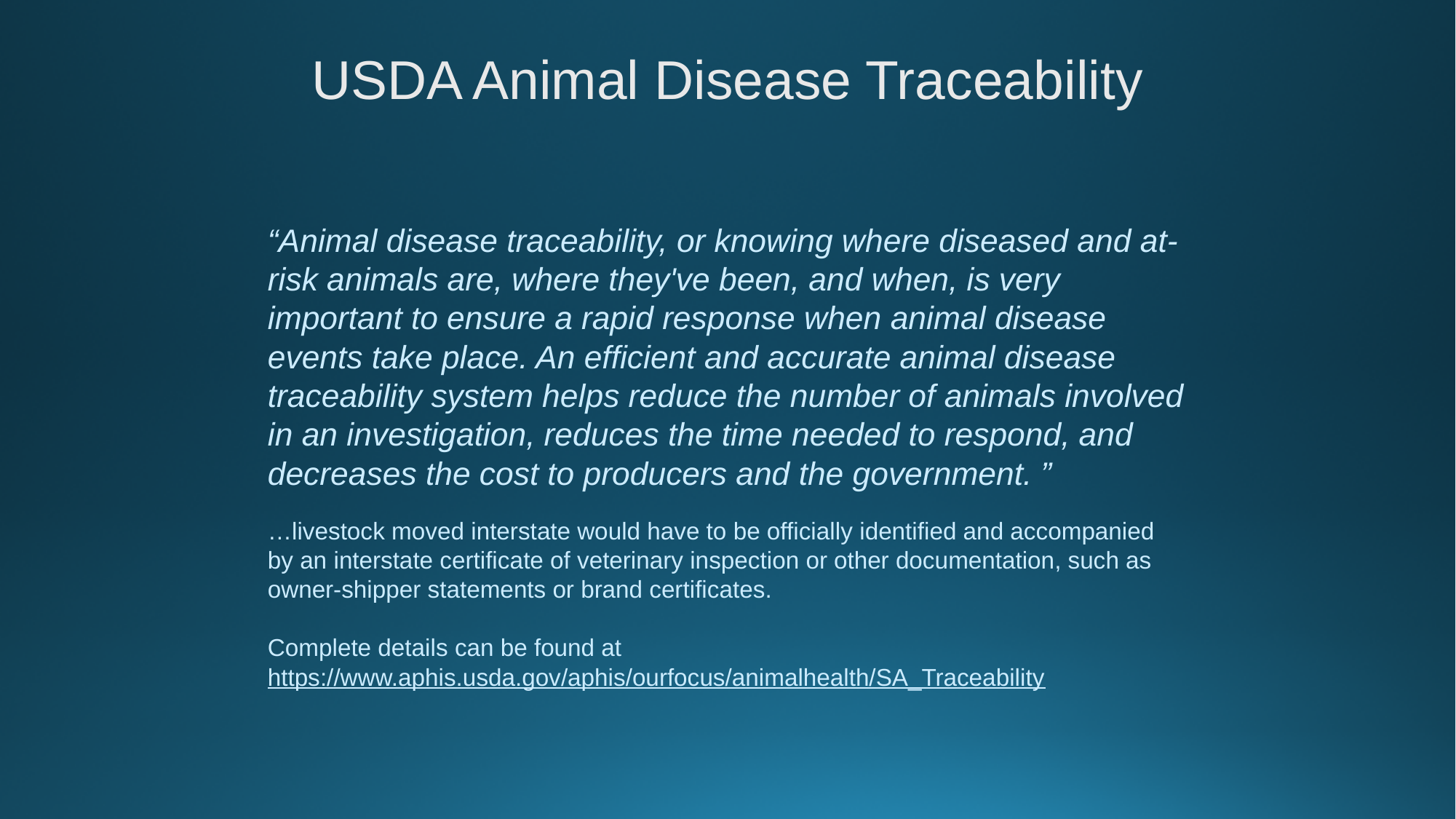

USDA Animal Disease Traceability
“Animal disease traceability, or knowing where diseased and at-risk animals are, where they've been, and when, is very important to ensure a rapid response when animal disease events take place. An efficient and accurate animal disease traceability system helps reduce the number of animals involved in an investigation, reduces the time needed to respond, and decreases the cost to producers and the government. ”

…livestock moved interstate would have to be officially identified and accompanied by an interstate certificate of veterinary inspection or other documentation, such as owner-shipper statements or brand certificates.

Complete details can be found at
https://www.aphis.usda.gov/aphis/ourfocus/animalhealth/SA_Traceability